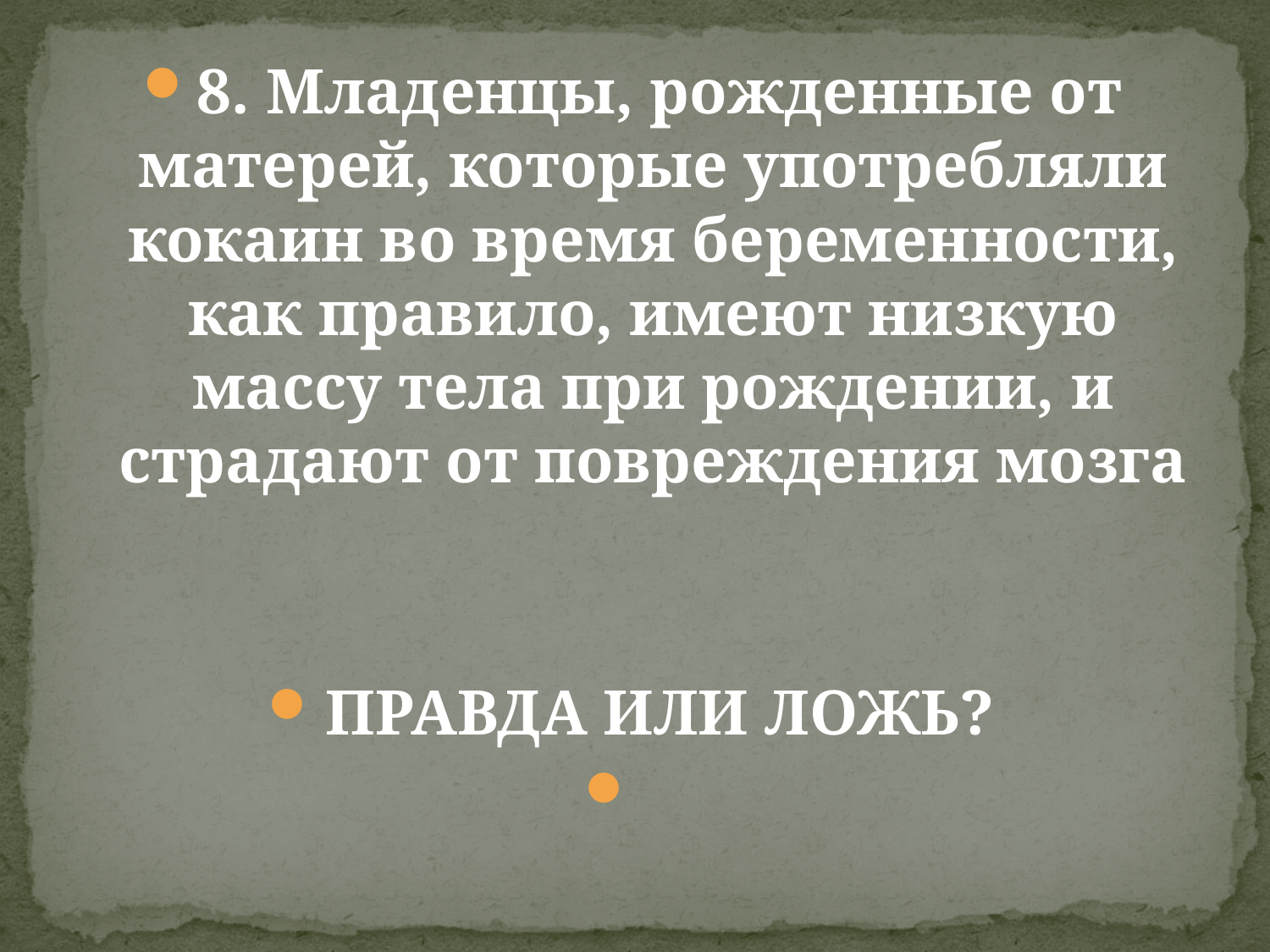

8. Младенцы, рожденные от матерей, которые употребляли кокаин во время беременности, как правило, имеют низкую массу тела при рождении, и страдают от повреждения мозга

ПРАВДА ИЛИ ЛОЖЬ?